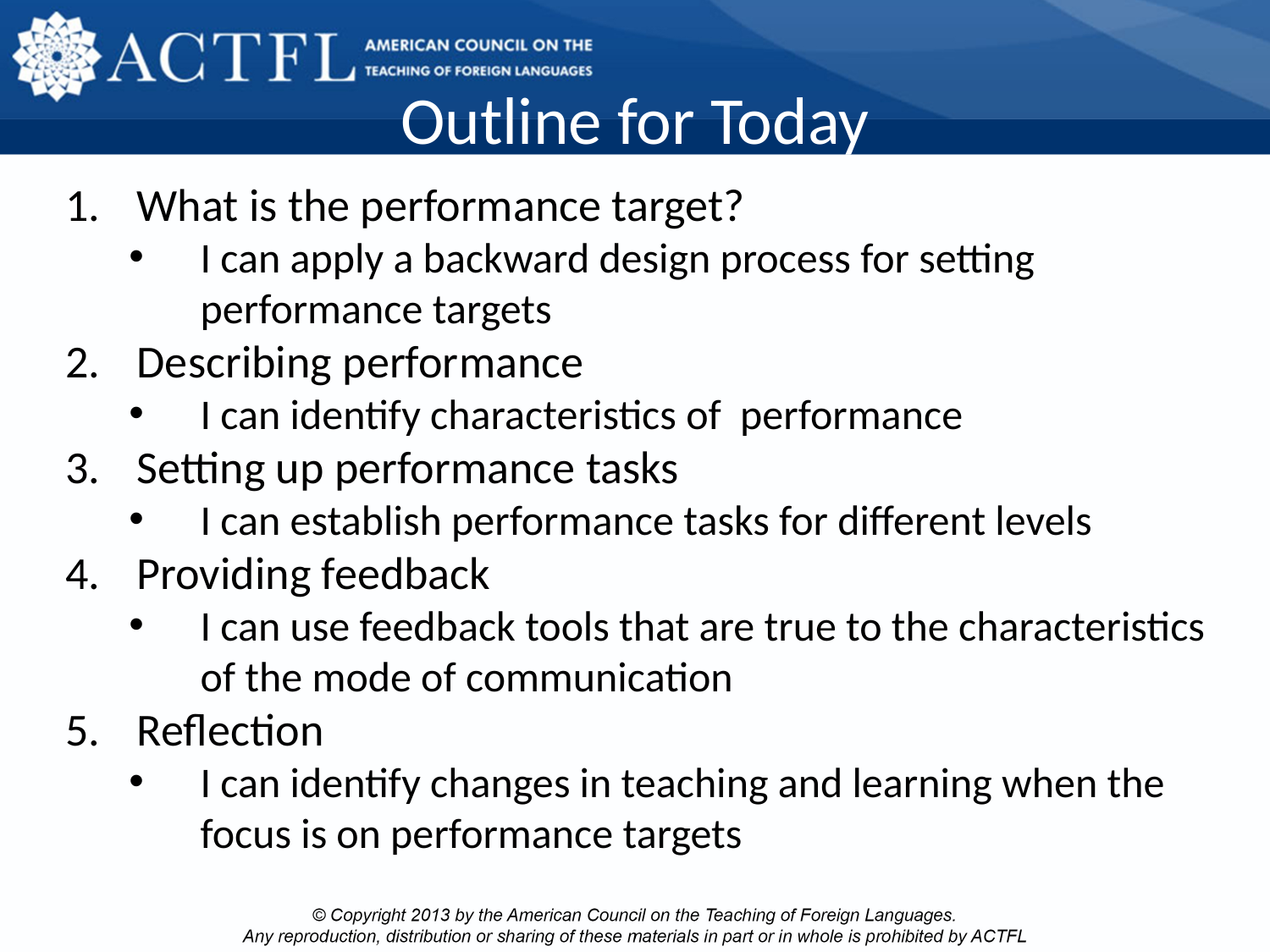

# Outline for Today
What is the performance target?
I can apply a backward design process for setting performance targets
Describing performance
I can identify characteristics of  performance
Setting up performance tasks
I can establish performance tasks for different levels
Providing feedback
I can use feedback tools that are true to the characteristics of the mode of communication
Reflection
I can identify changes in teaching and learning when the focus is on performance targets